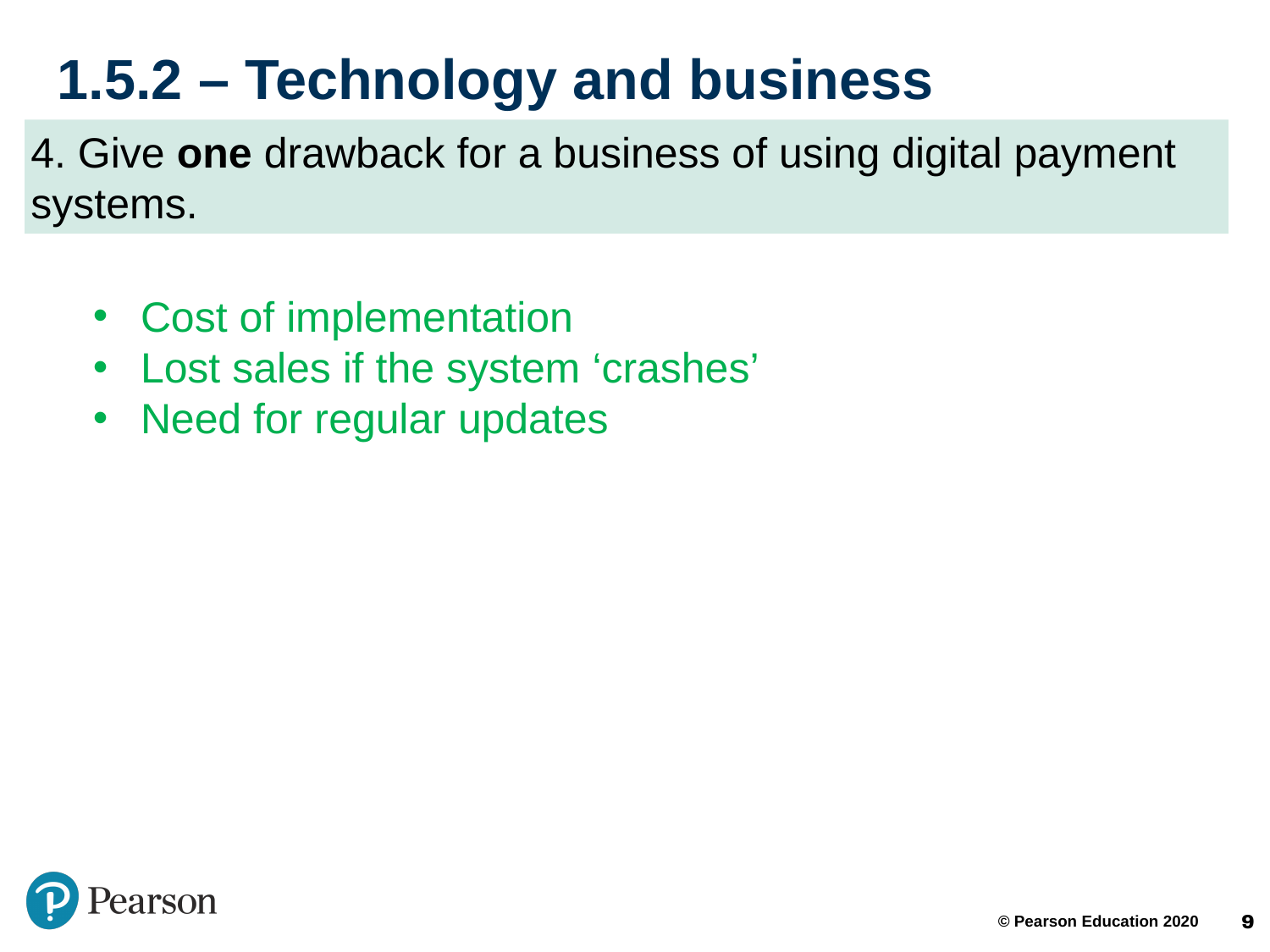

# 1.5.2 – Technology and business
4. Give one drawback for a business of using digital payment systems.
Cost of implementation
Lost sales if the system ‘crashes’
Need for regular updates
9